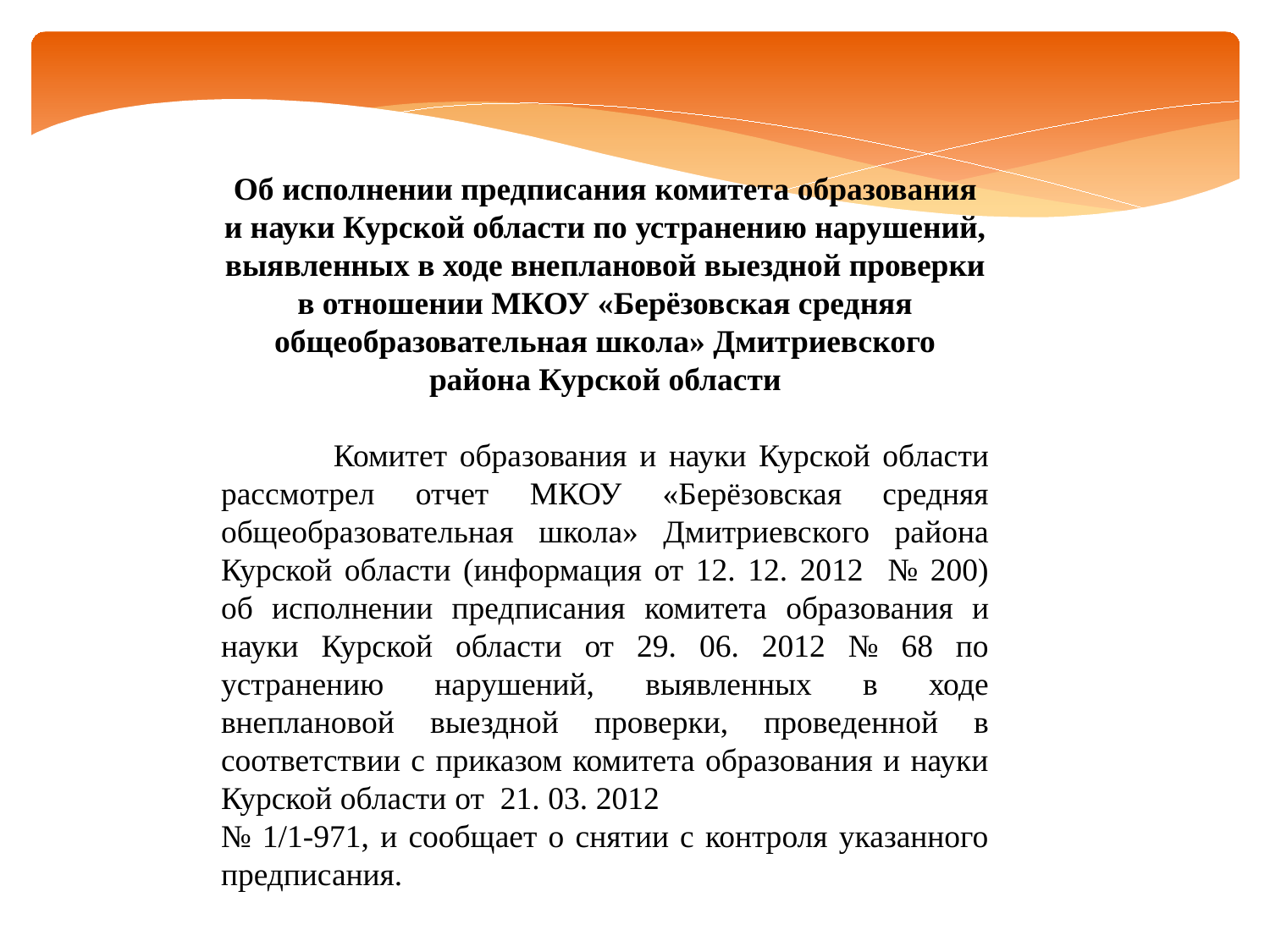

Об исполнении предписания комитета образования и науки Курской области по устранению нарушений, выявленных в ходе внеплановой выездной проверки в отношении МКОУ «Берёзовская средняя общеобразовательная школа» Дмитриевского района Курской области

         Комитет образования и науки Курской области рассмотрел отчет МКОУ «Берёзовская средняя общеобразовательная школа» Дмитриевского района Курской области (информация от 12. 12. 2012  № 200) об исполнении предписания комитета образования и науки Курской области от 29. 06. 2012 № 68 по устранению нарушений, выявленных в ходе внеплановой выездной проверки, проведенной в соответствии с приказом комитета образования и науки Курской области от  21. 03. 2012
№ 1/1-971, и сообщает о снятии с контроля указанного предписания.